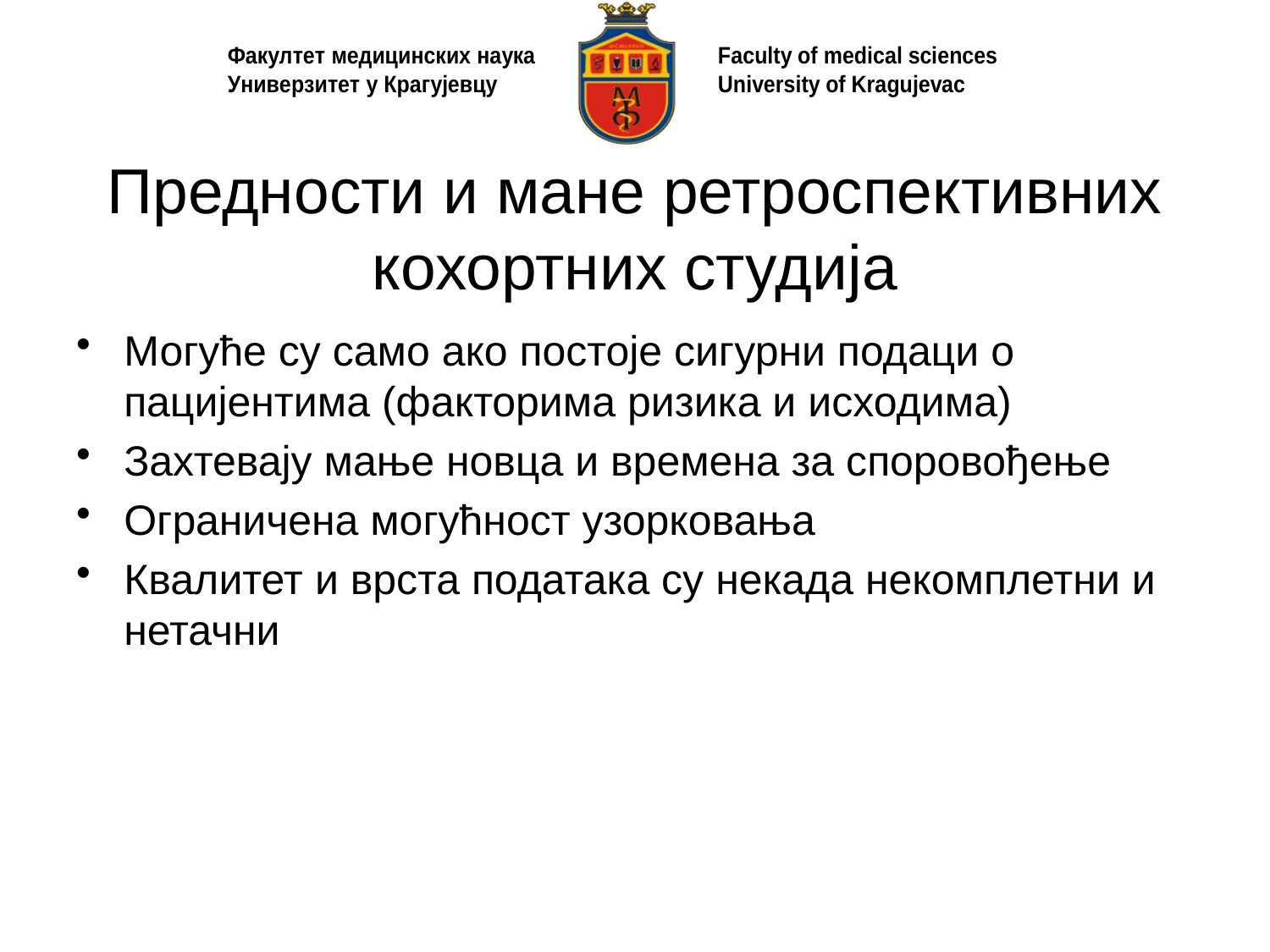

# Предности и мане ретроспективних кохортних студија
Могуће су само ако постоје сигурни подаци о пацијентима (факторима ризика и исходима)
Захтевају мање новца и времена за споровођење
Ограничена могућност узорковања
Квалитет и врста података су некада некомплетни и нетачни